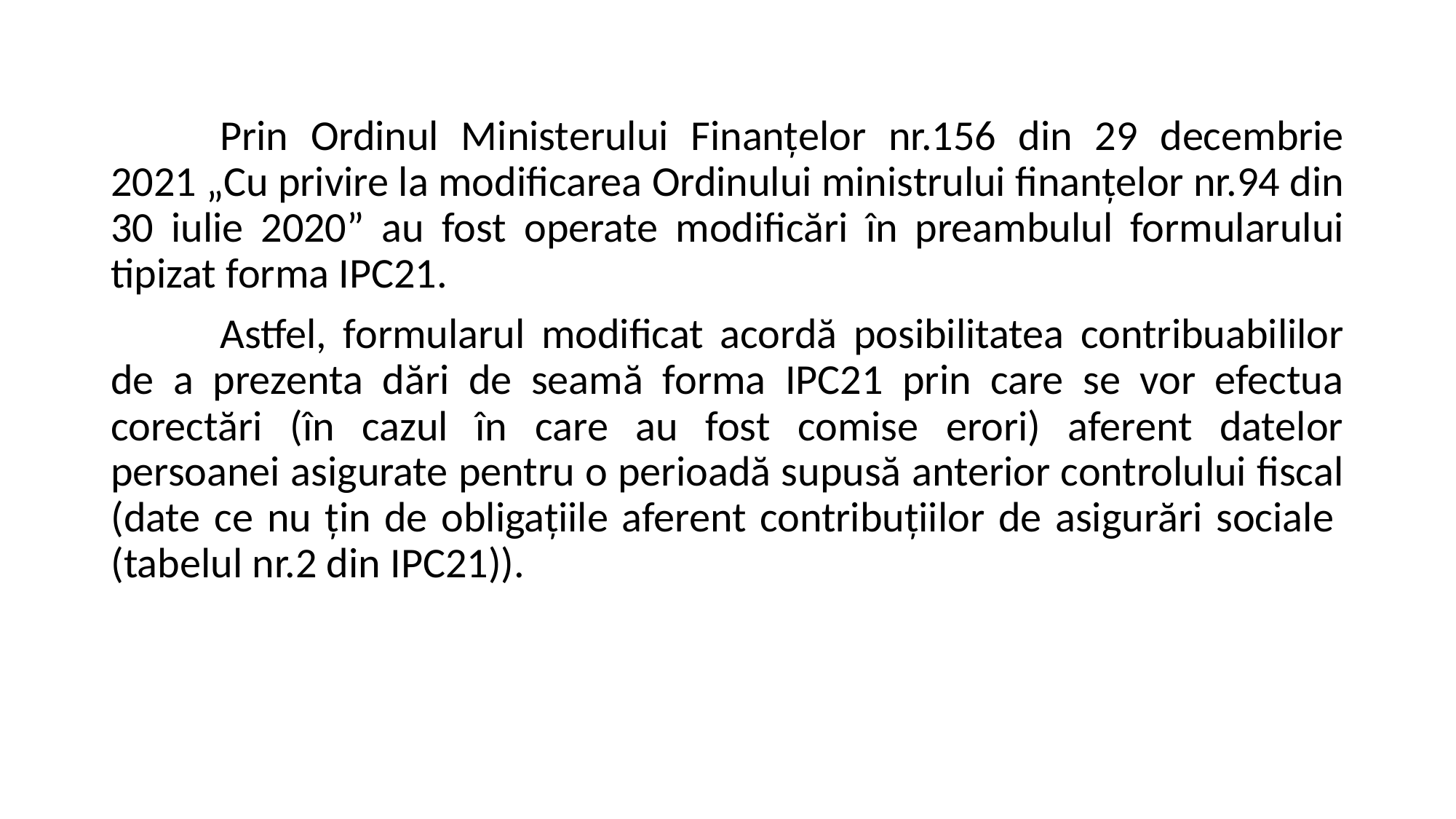

Prin Ordinul Ministerului Finanțelor nr.156 din 29 decembrie 2021 „Cu privire la modificarea Ordinului ministrului finanțelor nr.94 din 30 iulie 2020” au fost operate modificări în preambulul formularului tipizat forma IPC21.
	Astfel, formularul modificat acordă posibilitatea contribuabililor de a prezenta dări de seamă forma IPC21 prin care se vor efectua corectări (în cazul în care au fost comise erori) aferent datelor persoanei asigurate pentru o perioadă supusă anterior controlului fiscal (date ce nu țin de obligațiile aferent contribuțiilor de asigurări sociale  (tabelul nr.2 din IPC21)).